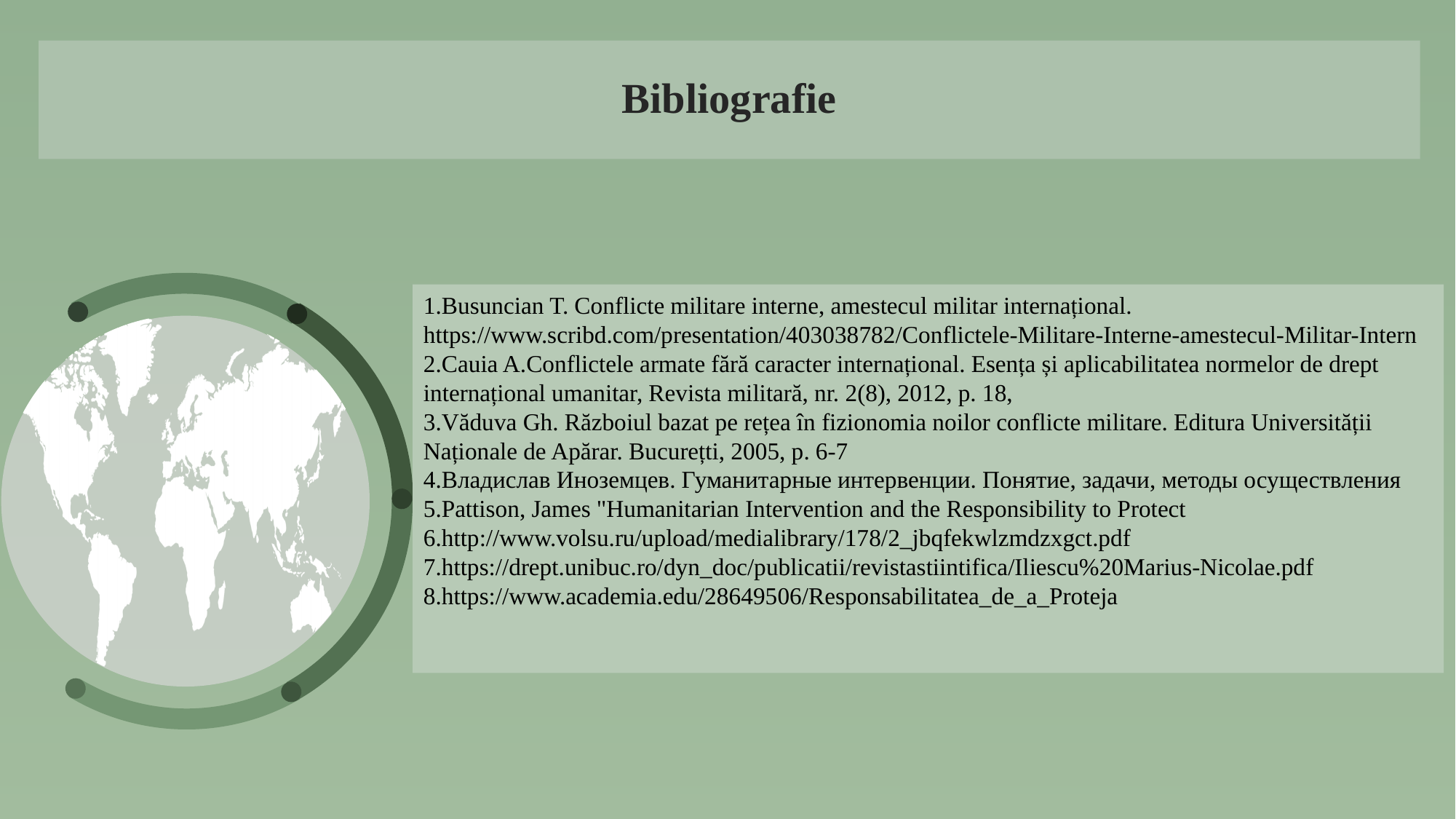

Bibliografie

1.Busuncian T. Conflicte militare interne, amestecul militar internațional. https://www.scribd.com/presentation/403038782/Conflictele-Militare-Interne-amestecul-Militar-Intern
2.Cauia A.Conflictele armate fără caracter internațional. Esența și aplicabilitatea normelor de drept internațional umanitar, Revista militară, nr. 2(8), 2012, p. 18,
3.Văduva Gh. Războiul bazat pe rețea în fizionomia noilor conflicte militare. Editura Universității Naționale de Apărar. Bucurețti, 2005, p. 6-7
4.Владислав Иноземцев. Гуманитарные интервенции. Понятие, задачи, методы осуществления
5.Pattison, James "Humanitarian Intervention and the Responsibility to Protect
6.http://www.volsu.ru/upload/medialibrary/178/2_jbqfekwlzmdzxgct.pdf
7.https://drept.unibuc.ro/dyn_doc/publicatii/revistastiintifica/Iliescu%20Marius-Nicolae.pdf
8.https://www.academia.edu/28649506/Responsabilitatea_de_a_Proteja